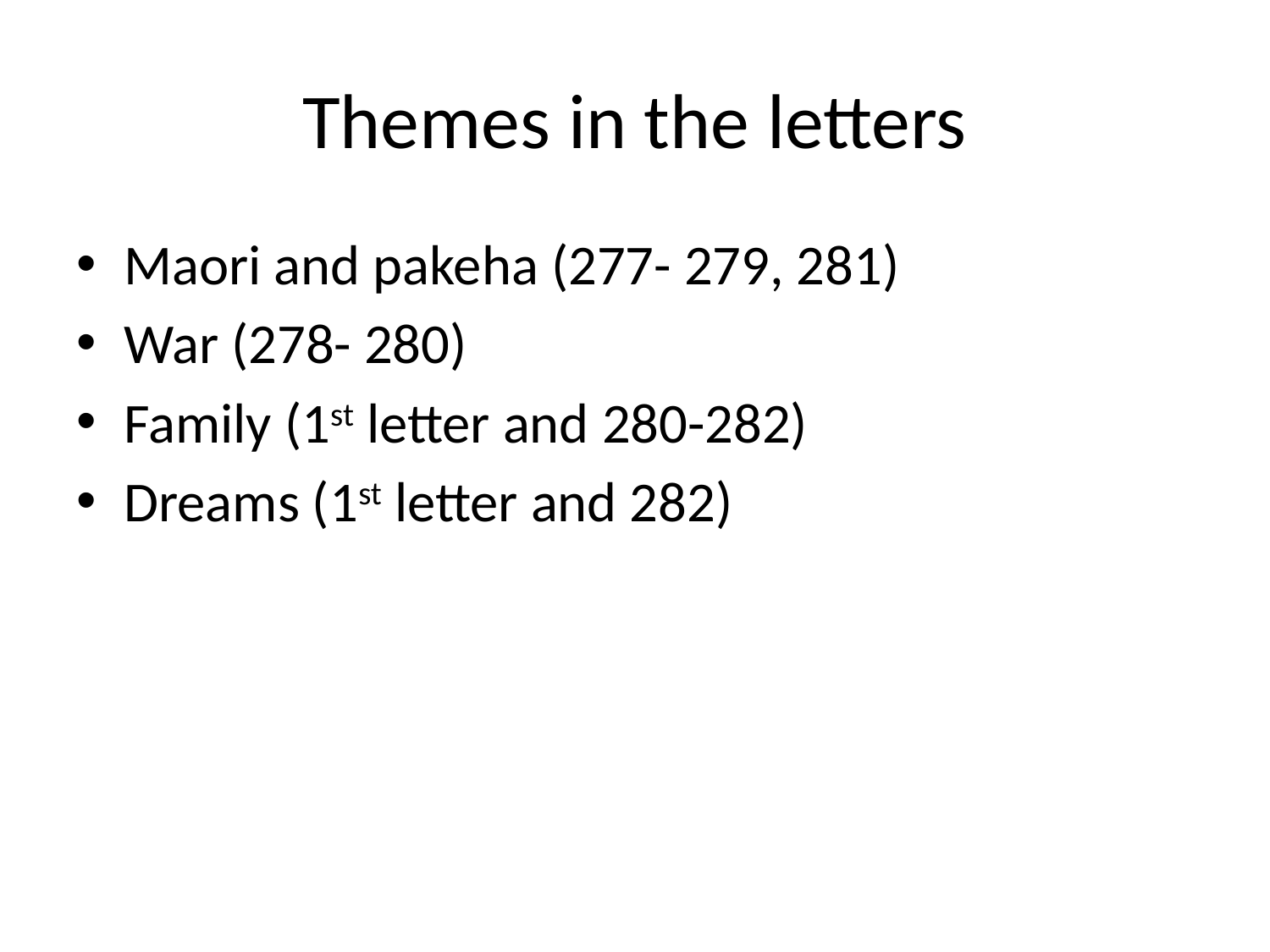

# Themes in the letters
Maori and pakeha (277- 279, 281)
War (278- 280)
Family (1st letter and 280-282)
Dreams (1st letter and 282)